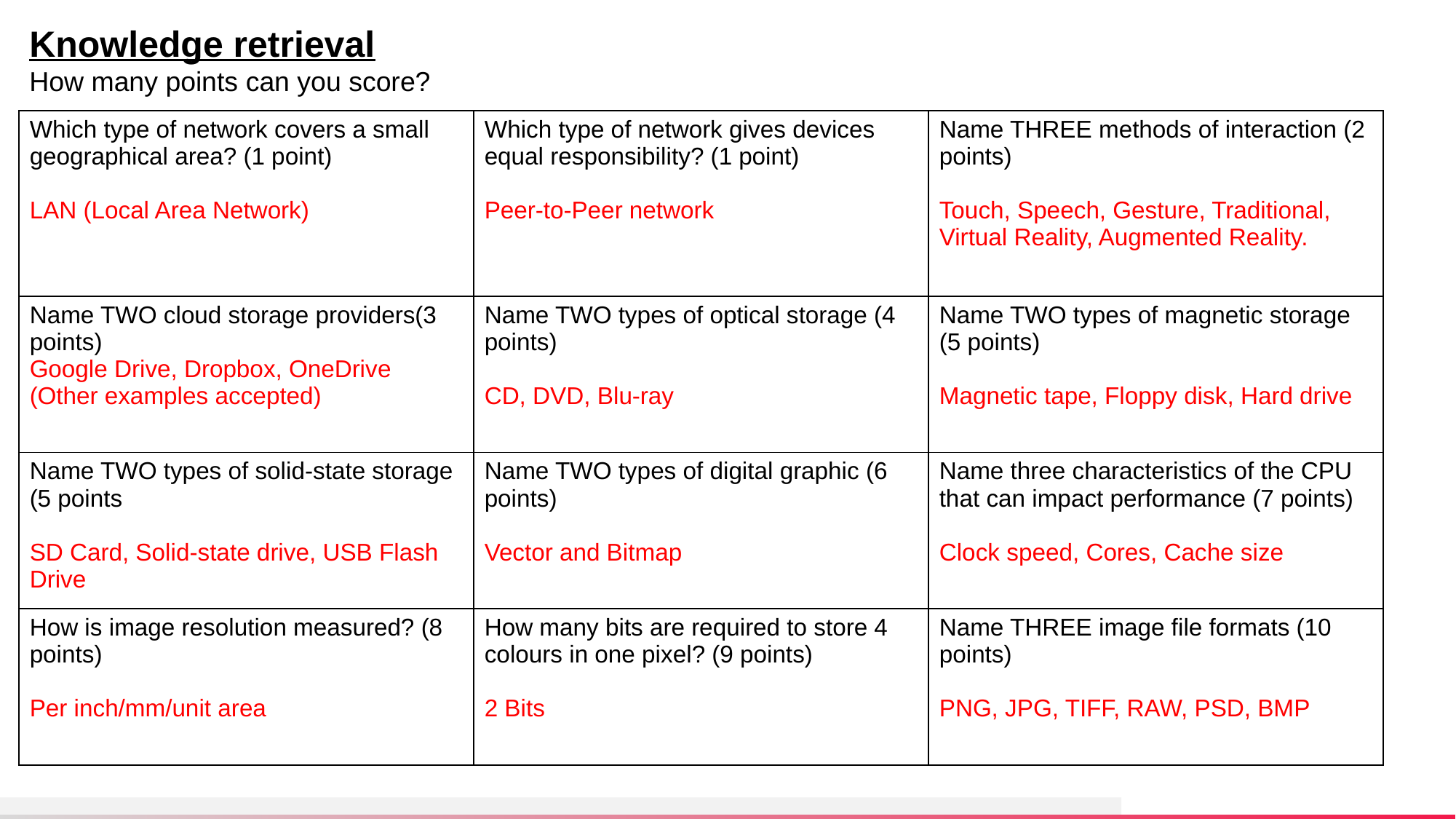

Knowledge retrieval
How many points can you score?
| Which type of network covers a small geographical area? (1 point) LAN (Local Area Network) | Which type of network gives devices equal responsibility? (1 point) Peer-to-Peer network | Name THREE methods of interaction (2 points) Touch, Speech, Gesture, Traditional, Virtual Reality, Augmented Reality. |
| --- | --- | --- |
| Name TWO cloud storage providers(3 points) Google Drive, Dropbox, OneDrive (Other examples accepted) | Name TWO types of optical storage (4 points) CD, DVD, Blu-ray | Name TWO types of magnetic storage (5 points) Magnetic tape, Floppy disk, Hard drive |
| Name TWO types of solid-state storage (5 points SD Card, Solid-state drive, USB Flash Drive | Name TWO types of digital graphic (6 points) Vector and Bitmap | Name three characteristics of the CPU that can impact performance (7 points) Clock speed, Cores, Cache size |
| How is image resolution measured? (8 points) Per inch/mm/unit area | How many bits are required to store 4 colours in one pixel? (9 points) 2 Bits | Name THREE image file formats (10 points) PNG, JPG, TIFF, RAW, PSD, BMP |